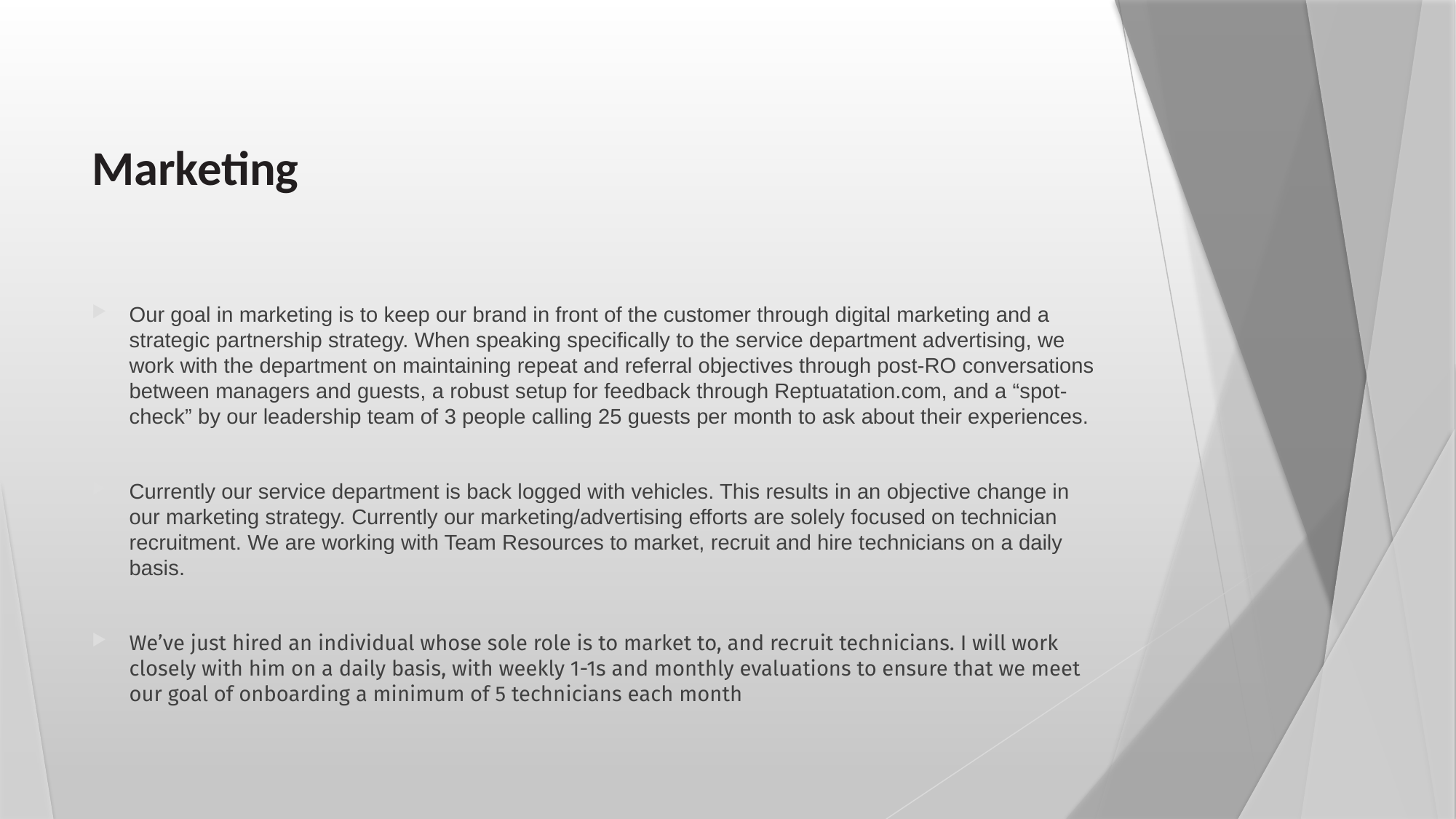

# Marketing

Our goal in marketing is to keep our brand in front of the customer through digital marketing and a strategic partnership strategy. When speaking specifically to the service department advertising, we work with the department on maintaining repeat and referral objectives through post-RO conversations between managers and guests, a robust setup for feedback through Reptuatation.com, and a “spot-check” by our leadership team of 3 people calling 25 guests per month to ask about their experiences.

Currently our service department is back logged with vehicles. This results in an objective change in our marketing strategy. Currently our marketing/advertising efforts are solely focused on technician recruitment. We are working with Team Resources to market, recruit and hire technicians on a daily basis.

We’ve just hired an individual whose sole role is to market to, and recruit technicians. I will work closely with him on a daily basis, with weekly 1-1s and monthly evaluations to ensure that we meet our goal of onboarding a minimum of 5 technicians each month